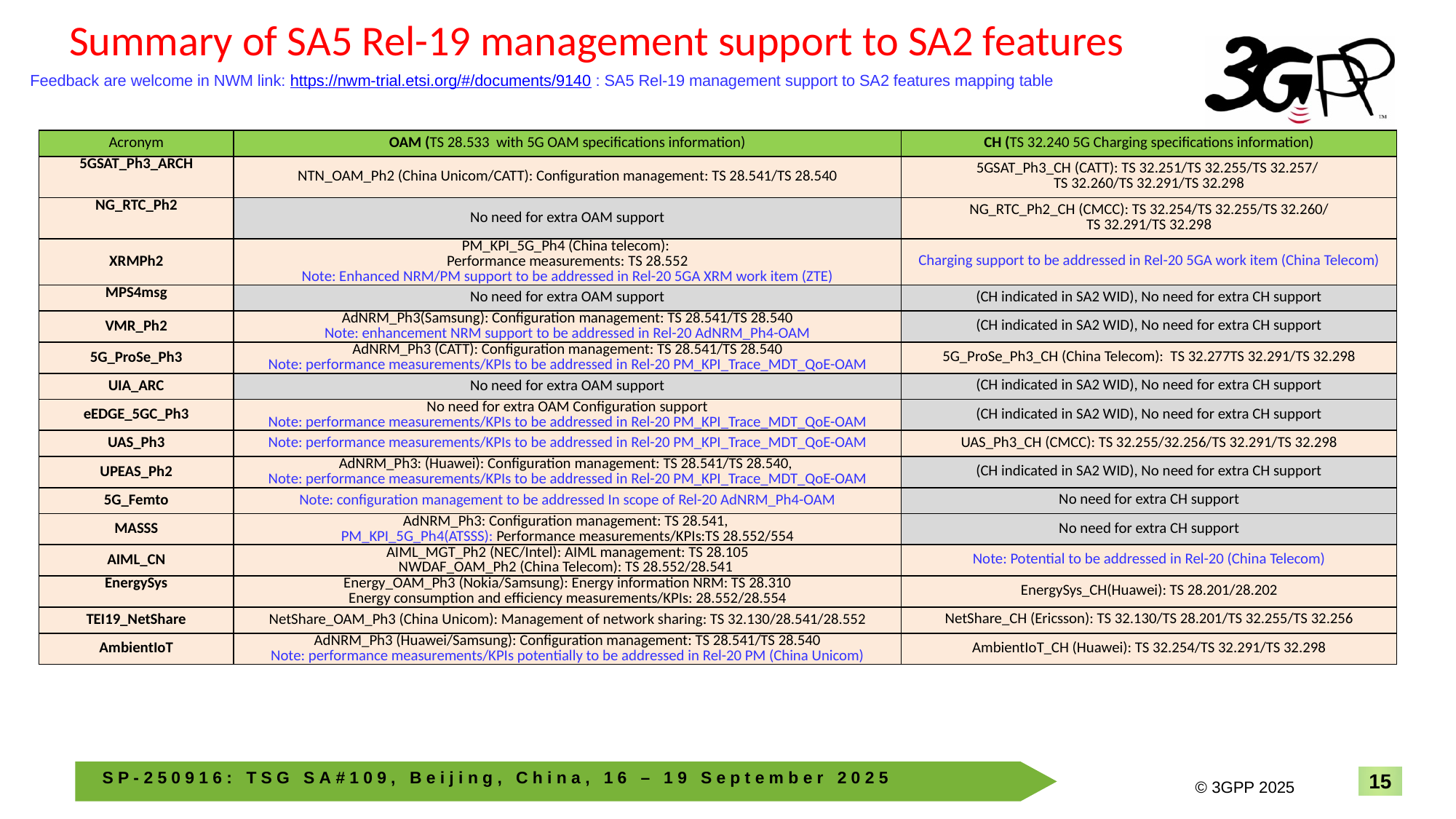

Summary of SA5 Rel-19 management support to SA2 features
Feedback are welcome in NWM link: https://nwm-trial.etsi.org/#/documents/9140 : SA5 Rel-19 management support to SA2 features mapping table
| Acronym | OAM (TS 28.533 with 5G OAM specifications information) | CH (TS 32.240 5G Charging specifications information) |
| --- | --- | --- |
| 5GSAT\_Ph3\_ARCH | NTN\_OAM\_Ph2 (China Unicom/CATT): Configuration management: TS 28.541/TS 28.540 | 5GSAT\_Ph3\_CH (CATT): TS 32.251/TS 32.255/TS 32.257/ TS 32.260/TS 32.291/TS 32.298 |
| NG\_RTC\_Ph2 | No need for extra OAM support | NG\_RTC\_Ph2\_CH (CMCC): TS 32.254/TS 32.255/TS 32.260/ TS 32.291/TS 32.298 |
| XRMPh2 | PM\_KPI\_5G\_Ph4 (China telecom): Performance measurements: TS 28.552 Note: Enhanced NRM/PM support to be addressed in Rel-20 5GA XRM work item (ZTE) | Charging support to be addressed in Rel-20 5GA work item (China Telecom) |
| MPS4msg | No need for extra OAM support | (CH indicated in SA2 WID), No need for extra CH support |
| VMR\_Ph2 | AdNRM\_Ph3(Samsung): Configuration management: TS 28.541/TS 28.540 Note: enhancement NRM support to be addressed in Rel-20 AdNRM\_Ph4-OAM | (CH indicated in SA2 WID), No need for extra CH support |
| 5G\_ProSe\_Ph3 | AdNRM\_Ph3 (CATT): Configuration management: TS 28.541/TS 28.540 Note: performance measurements/KPIs to be addressed in Rel-20 PM\_KPI\_Trace\_MDT\_QoE-OAM | 5G\_ProSe\_Ph3\_CH (China Telecom): TS 32.277TS 32.291/TS 32.298 |
| UIA\_ARC | No need for extra OAM support | (CH indicated in SA2 WID), No need for extra CH support |
| eEDGE\_5GC\_Ph3 | No need for extra OAM Configuration support Note: performance measurements/KPIs to be addressed in Rel-20 PM\_KPI\_Trace\_MDT\_QoE-OAM | (CH indicated in SA2 WID), No need for extra CH support |
| UAS\_Ph3 | Note: performance measurements/KPIs to be addressed in Rel-20 PM\_KPI\_Trace\_MDT\_QoE-OAM | UAS\_Ph3\_CH (CMCC): TS 32.255/32.256/TS 32.291/TS 32.298 |
| UPEAS\_Ph2 | AdNRM\_Ph3: (Huawei): Configuration management: TS 28.541/TS 28.540, Note: performance measurements/KPIs to be addressed in Rel-20 PM\_KPI\_Trace\_MDT\_QoE-OAM | (CH indicated in SA2 WID), No need for extra CH support |
| 5G\_Femto | Note: configuration management to be addressed In scope of Rel-20 AdNRM\_Ph4-OAM | No need for extra CH support |
| MASSS | AdNRM\_Ph3: Configuration management: TS 28.541, PM\_KPI\_5G\_Ph4(ATSSS): Performance measurements/KPIs:TS 28.552/554 | No need for extra CH support |
| AIML\_CN | AIML\_MGT\_Ph2 (NEC/Intel): AIML management: TS 28.105 NWDAF\_OAM\_Ph2 (China Telecom): TS 28.552/28.541 | Note: Potential to be addressed in Rel-20 (China Telecom) |
| EnergySys | Energy\_OAM\_Ph3 (Nokia/Samsung): Energy information NRM: TS 28.310 Energy consumption and efficiency measurements/KPIs: 28.552/28.554 | EnergySys\_CH(Huawei): TS 28.201/28.202 |
| TEI19\_NetShare | NetShare\_OAM\_Ph3 (China Unicom): Management of network sharing: TS 32.130/28.541/28.552 | NetShare\_CH (Ericsson): TS 32.130/TS 28.201/TS 32.255/TS 32.256 |
| AmbientIoT | AdNRM\_Ph3 (Huawei/Samsung): Configuration management: TS 28.541/TS 28.540 Note: performance measurements/KPIs potentially to be addressed in Rel-20 PM (China Unicom) | AmbientIoT\_CH (Huawei): TS 32.254/TS 32.291/TS 32.298 |